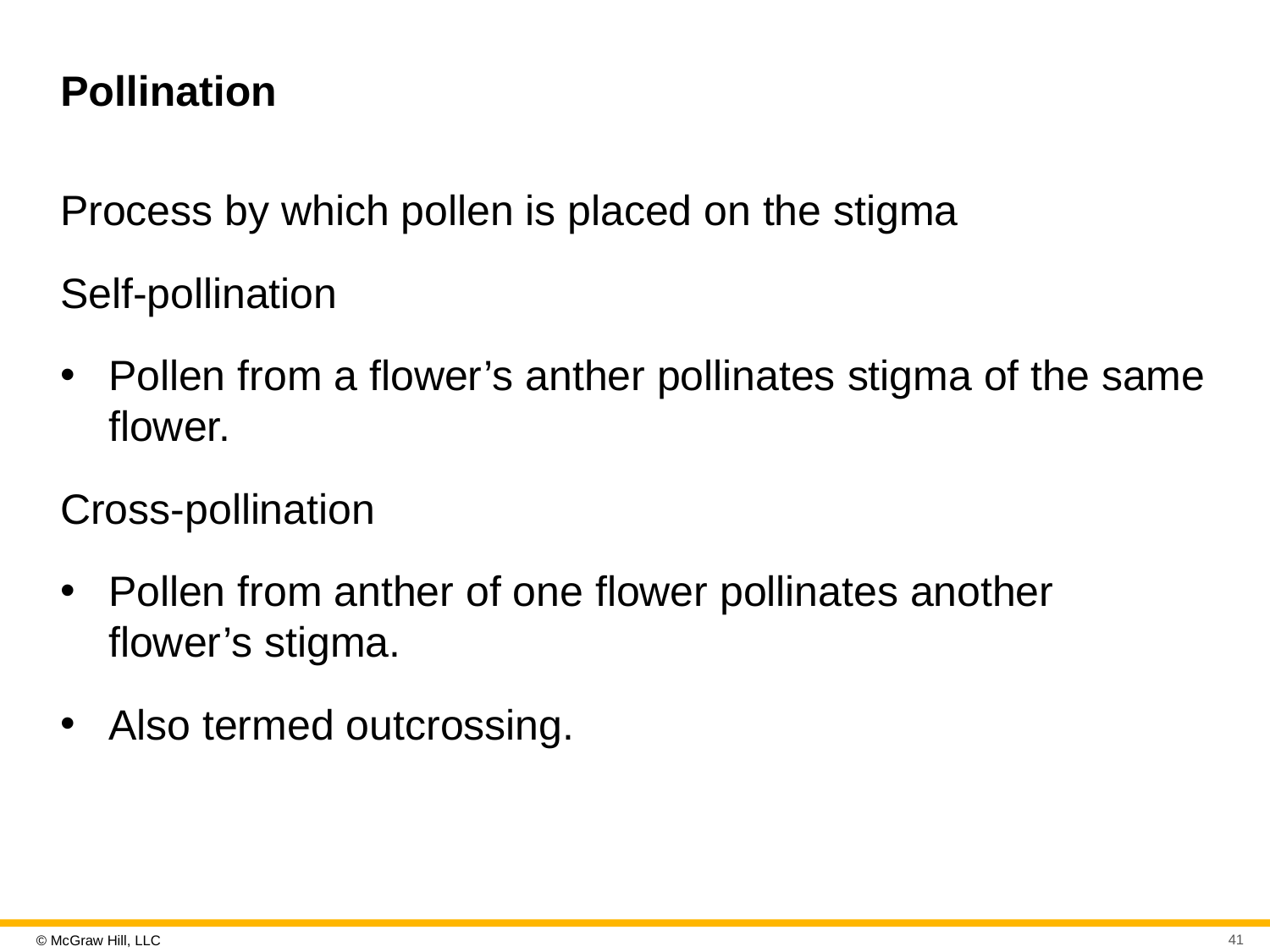

# Pollination
Process by which pollen is placed on the stigma
Self-pollination
Pollen from a flower’s anther pollinates stigma of the same flower.
Cross-pollination
Pollen from anther of one flower pollinates another flower’s stigma.
Also termed outcrossing.
41